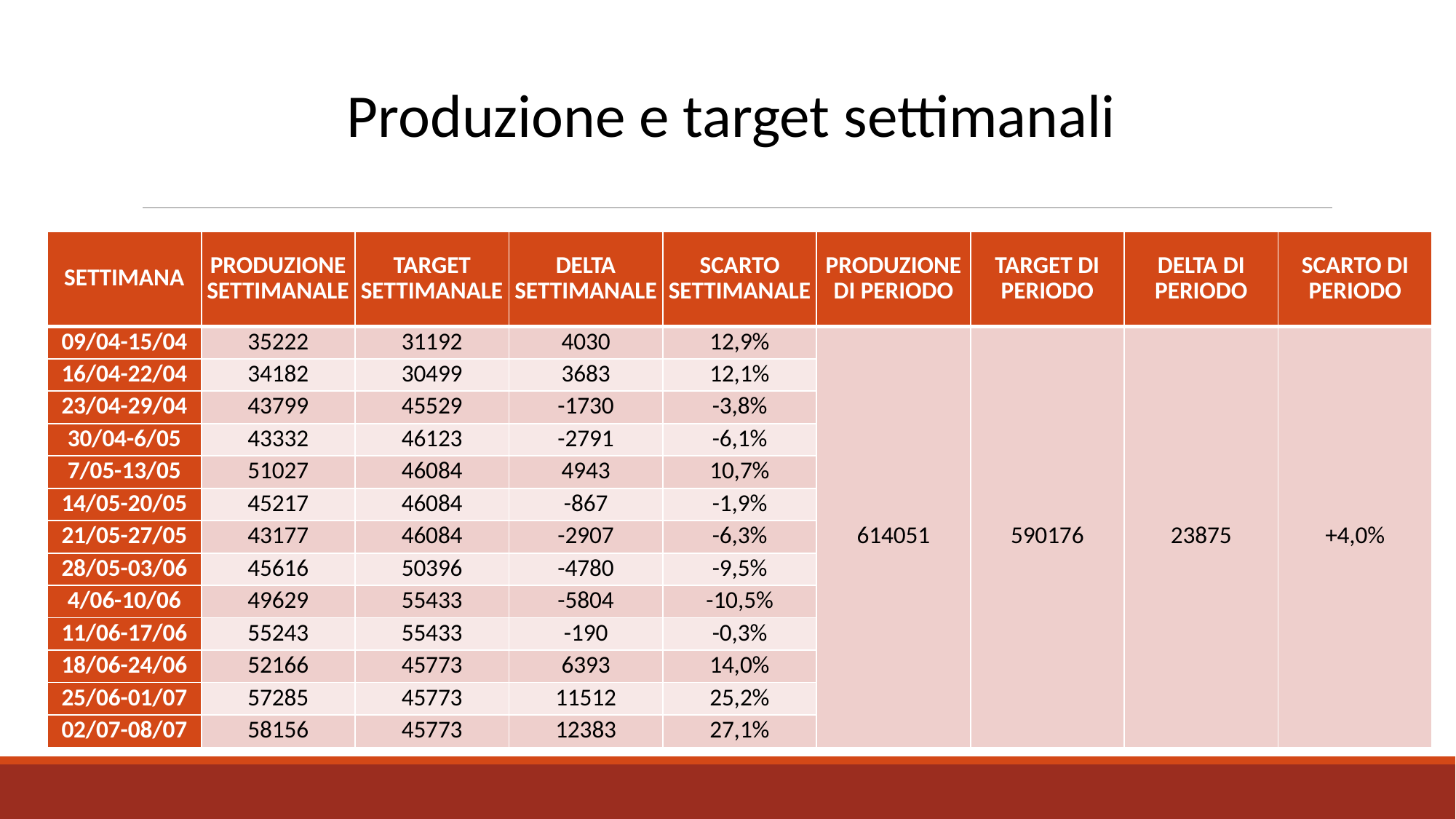

# PROGRAMMA 18/06-15/07
Produzione e target settimanali

| SETTIMANA | PRODUZIONE SETTIMANALE | TARGET SETTIMANALE | DELTA SETTIMANALE | SCARTO SETTIMANALE | PRODUZIONE DI PERIODO | TARGET DI PERIODO | DELTA DI PERIODO | SCARTO DI PERIODO |
| --- | --- | --- | --- | --- | --- | --- | --- | --- |
| 09/04-15/04 | 35222 | 31192 | 4030 | 12,9% | 614051 | 590176 | 23875 | +4,0% |
| 16/04-22/04 | 34182 | 30499 | 3683 | 12,1% |  |  |  |  |
| 23/04-29/04 | 43799 | 45529 | -1730 | -3,8% |  |  |  |  |
| 30/04-6/05 | 43332 | 46123 | -2791 | -6,1% |  |  |  |  |
| 7/05-13/05 | 51027 | 46084 | 4943 | 10,7% |  |  |  |  |
| 14/05-20/05 | 45217 | 46084 | -867 | -1,9% |  |  |  |  |
| 21/05-27/05 | 43177 | 46084 | -2907 | -6,3% |  |  |  |  |
| 28/05-03/06 | 45616 | 50396 | -4780 | -9,5% |  |  |  |  |
| 4/06-10/06 | 49629 | 55433 | -5804 | -10,5% |  |  |  |  |
| 11/06-17/06 | 55243 | 55433 | -190 | -0,3% |  |  |  |  |
| 18/06-24/06 | 52166 | 45773 | 6393 | 14,0% |  |  |  |  |
| 25/06-01/07 | 57285 | 45773 | 11512 | 25,2% |  |  |  |  |
| 02/07-08/07 | 58156 | 45773 | 12383 | 27,1% |  |  |  |  |
OSSERVAZIONI
Target derivati da produzione settimanale comunicata a DS